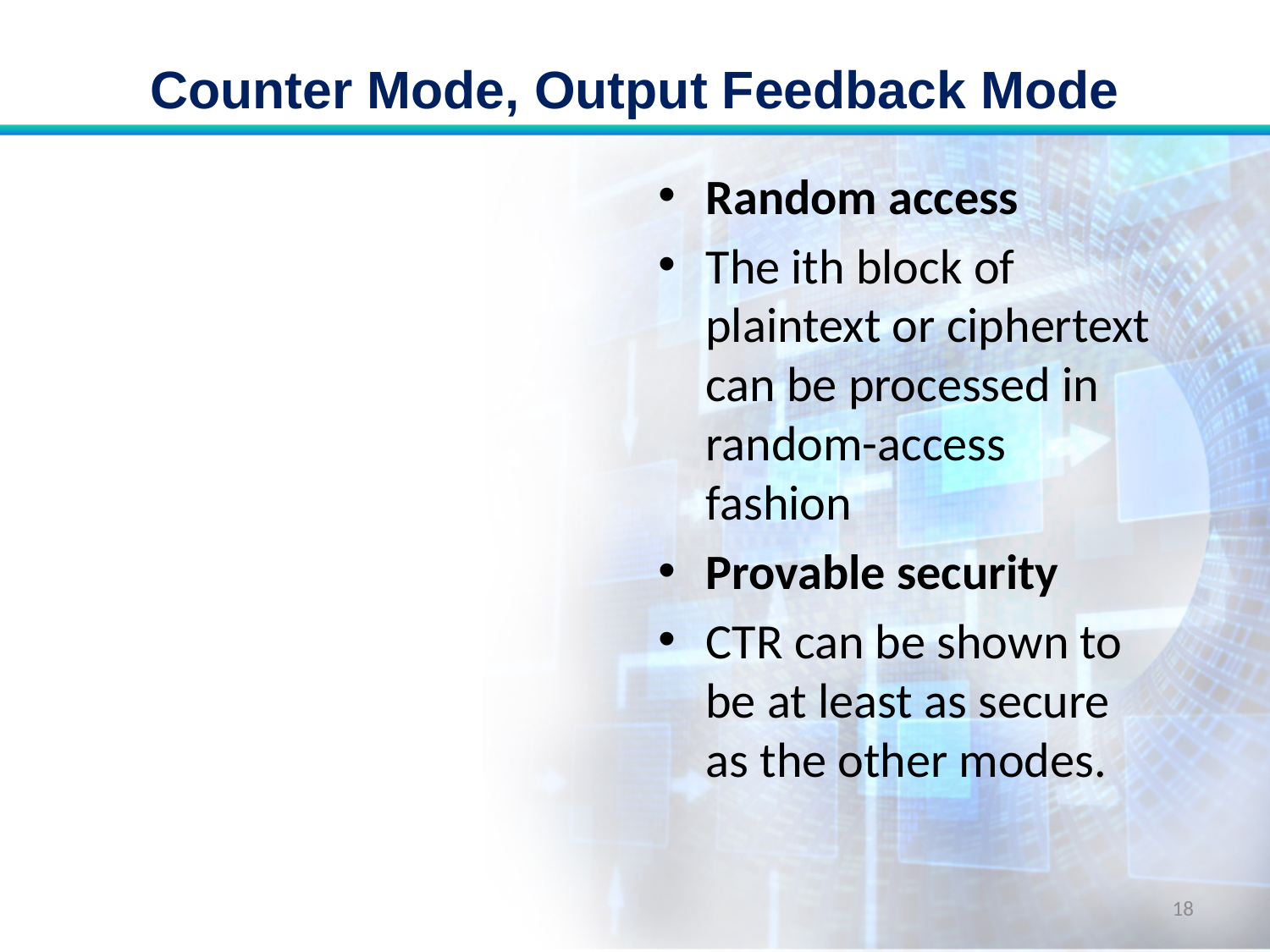

# Counter Mode, Output Feedback Mode
Random access
The ith block of plaintext or ciphertext can be processed in random-access fashion
Provable security
CTR can be shown to be at least as secure as the other modes.
18